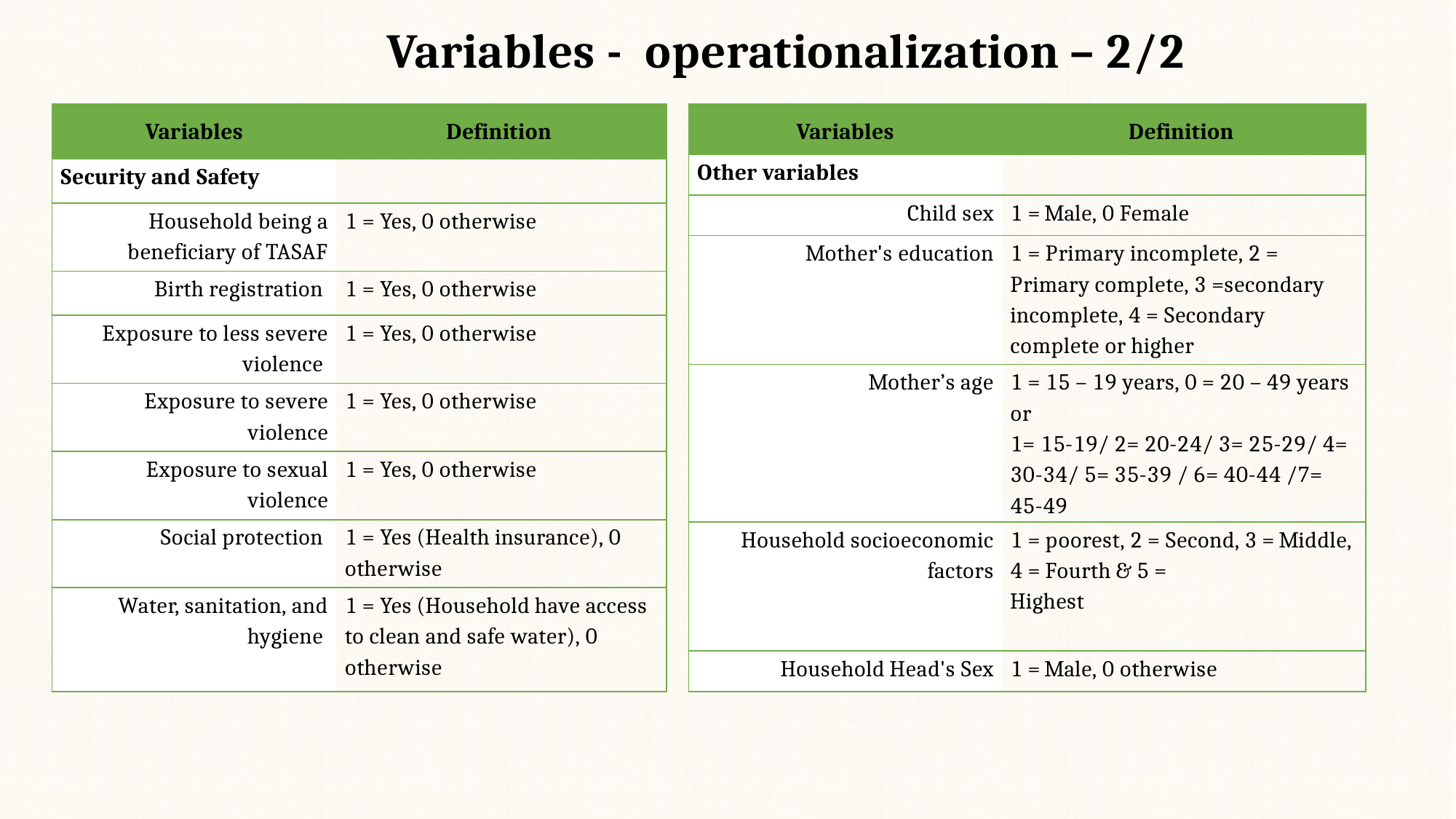

# Variables -  operationalization – 2/2
| Variables | Definition |
| --- | --- |
| Security and Safety |  |
| Household being a beneficiary of TASAF | 1 = Yes, 0 otherwise |
| Birth registration | 1 = Yes, 0 otherwise |
| Exposure to less severe violence | 1 = Yes, 0 otherwise |
| Exposure to severe violence | 1 = Yes, 0 otherwise |
| Exposure to sexual violence | 1 = Yes, 0 otherwise |
| Social protection | 1 = Yes (Health insurance), 0 otherwise |
| Water, sanitation, and hygiene | 1 = Yes (Household have access to clean and safe water), 0 otherwise |
| Variables | Definition |
| --- | --- |
| Other variables |  |
| Child sex | 1 = Male, 0 Female |
| Mother's education | 1 = Primary incomplete, 2 = Primary complete, 3 =secondary incomplete, 4 = Secondary complete or higher |
| Mother’s age | 1 = 15 – 19 years, 0 = 20 – 49 years or 1= 15-19/ 2= 20-24/ 3= 25-29/ 4= 30-34/ 5= 35-39 / 6= 40-44 /7= 45-49 |
| Household socioeconomic factors | 1 = poorest, 2 = Second, 3 = Middle, 4 = Fourth & 5 = Highest |
| Household Head's Sex | 1 = Male, 0 otherwise |